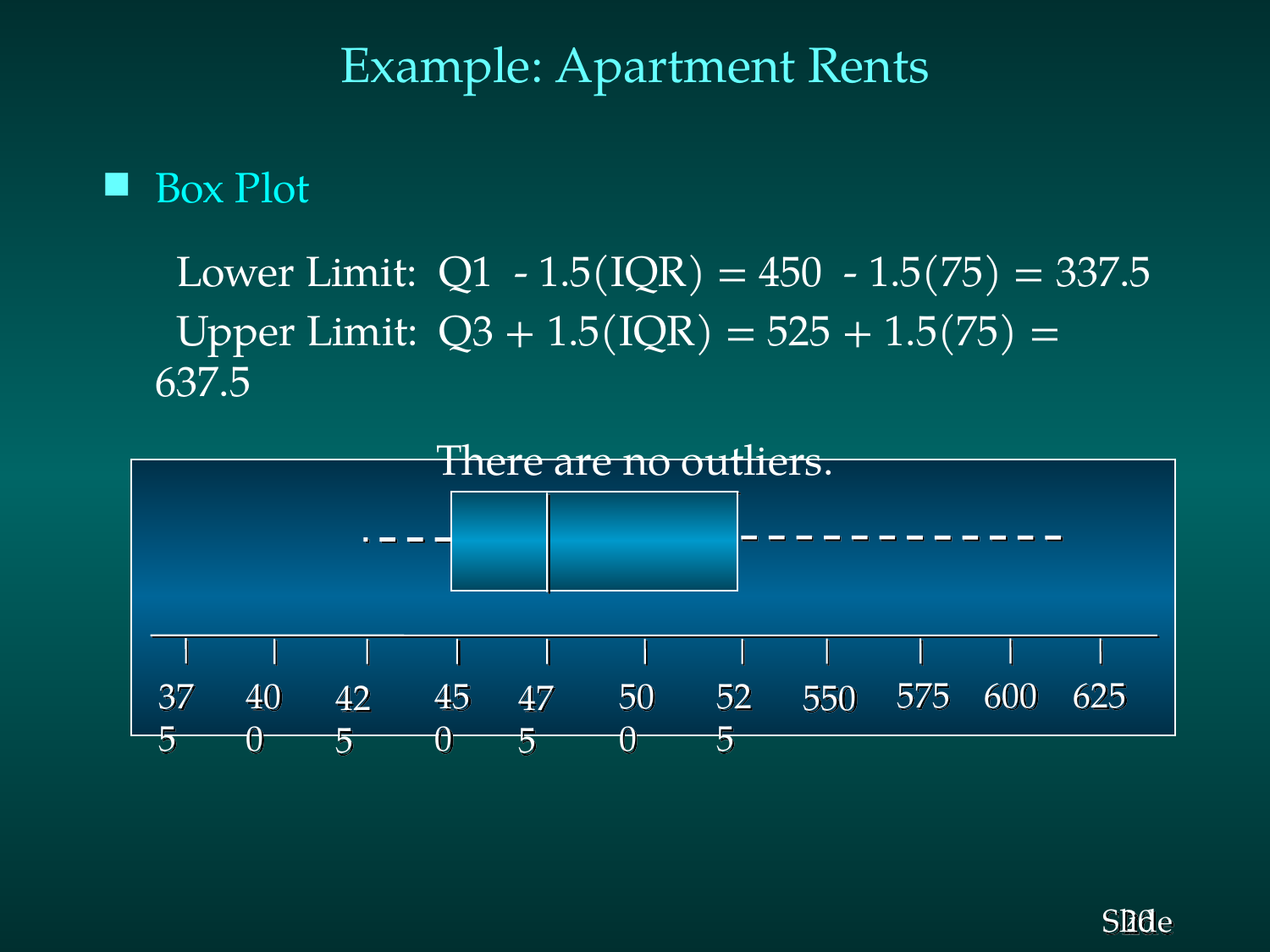

# Example: Apartment Rents
Box Plot

	  Lower Limit:  Q1  - 1.5(IQR) = 450  - 1.5(75) = 337.5
 	  Upper Limit:  Q3 + 1.5(IQR) = 525 + 1.5(75) = 637.5

There are no outliers.

575
600
625
450
375
400
500
525
550
425
475